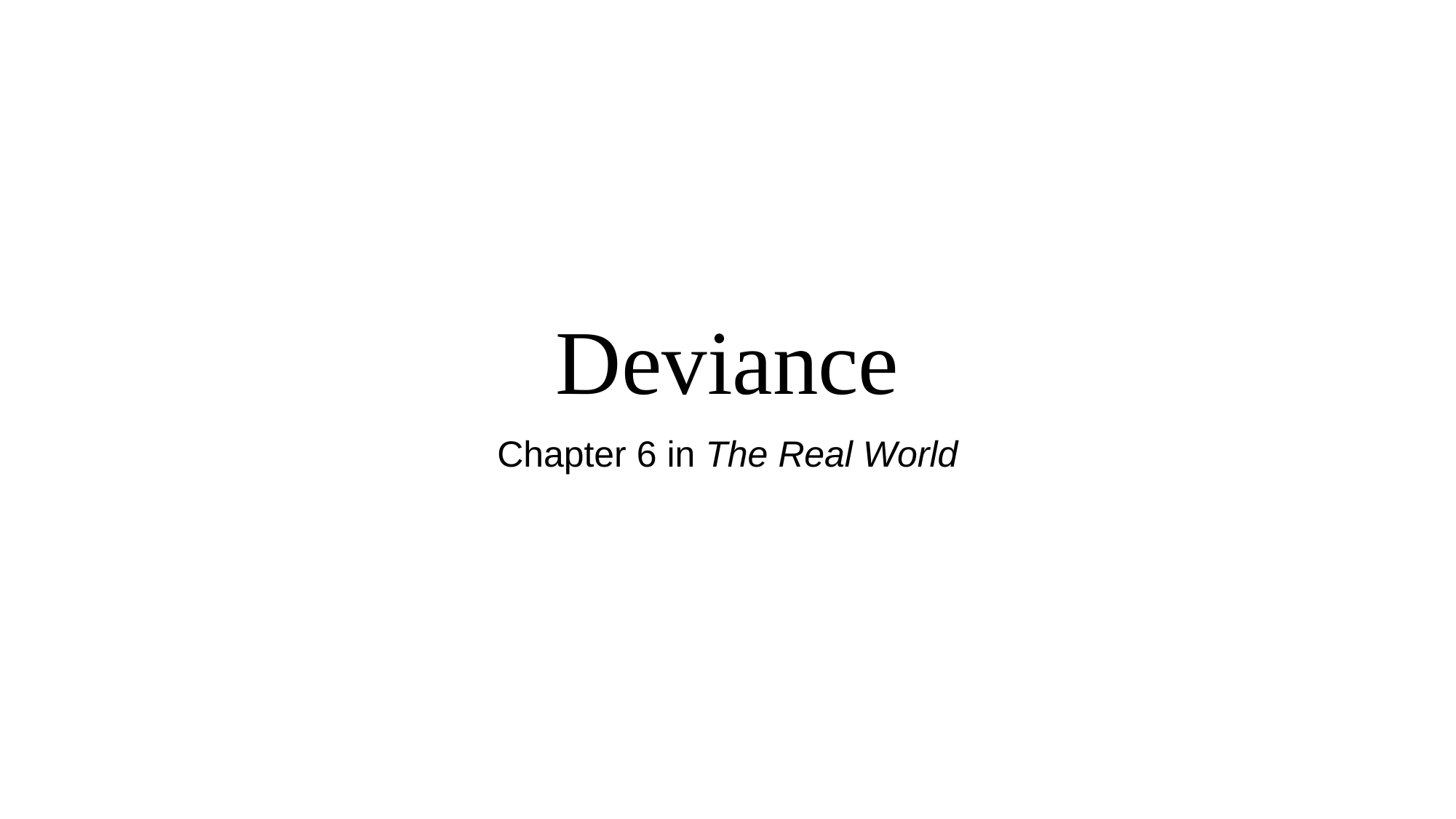

# Deviance
Chapter 6 in The Real World